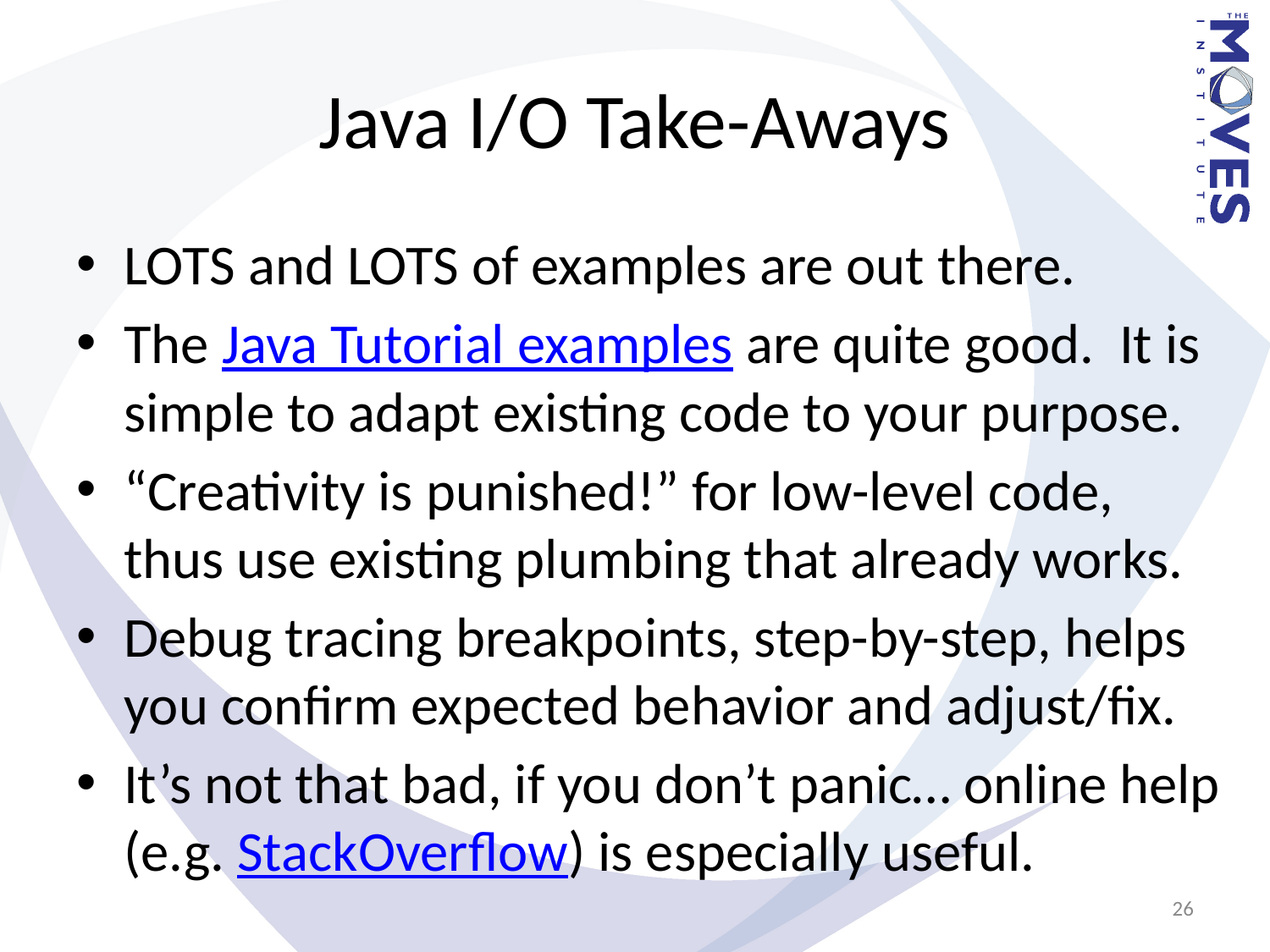

# Java I/O Take-Aways
LOTS and LOTS of examples are out there.
The Java Tutorial examples are quite good.  It is simple to adapt existing code to your purpose.
“Creativity is punished!” for low-level code, thus use existing plumbing that already works.
Debug tracing breakpoints, step-by-step, helps you confirm expected behavior and adjust/fix.
It’s not that bad, if you don’t panic… online help (e.g. StackOverflow) is especially useful.

26